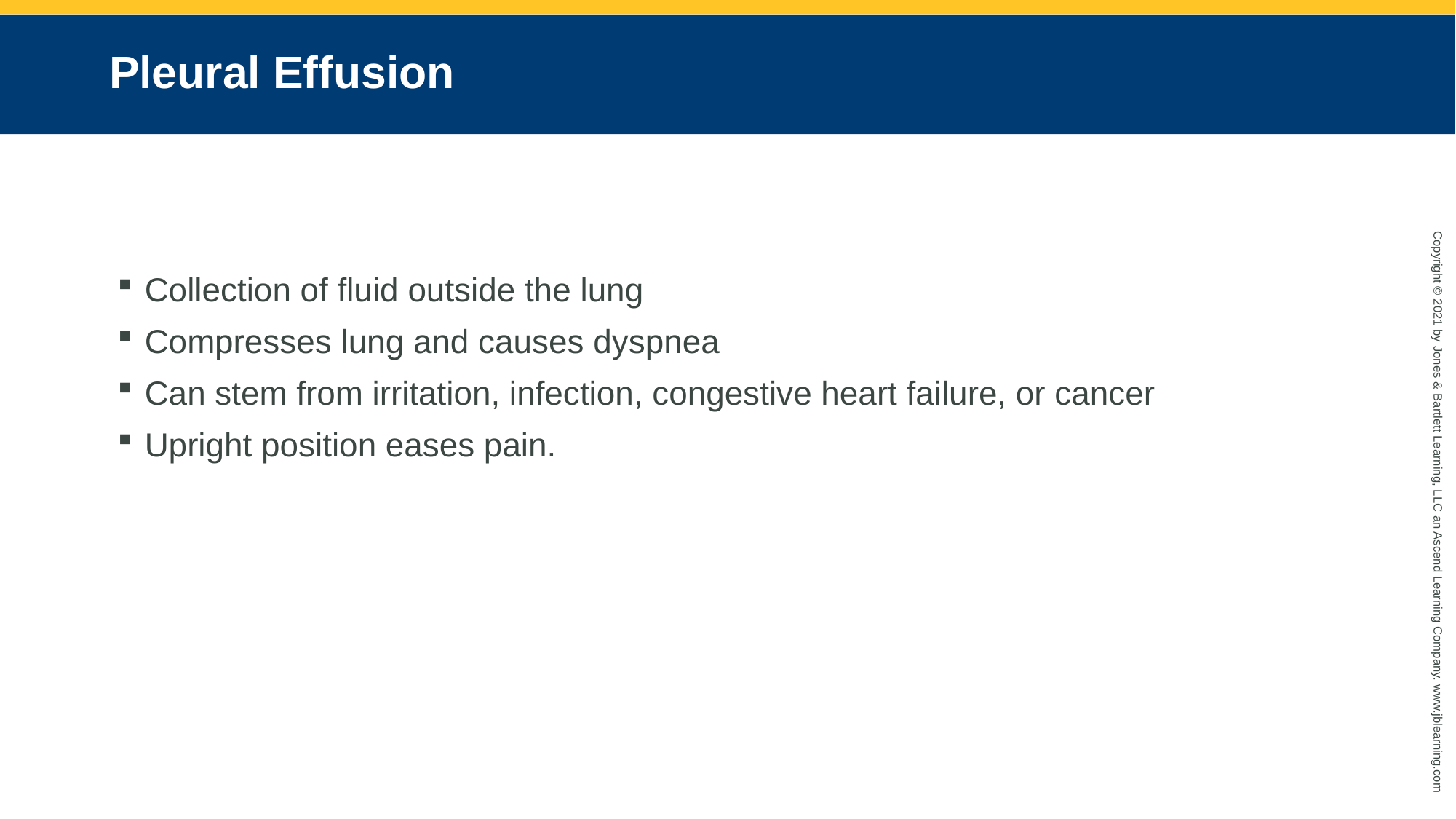

# Pleural Effusion
Collection of fluid outside the lung
Compresses lung and causes dyspnea
Can stem from irritation, infection, congestive heart failure, or cancer
Upright position eases pain.